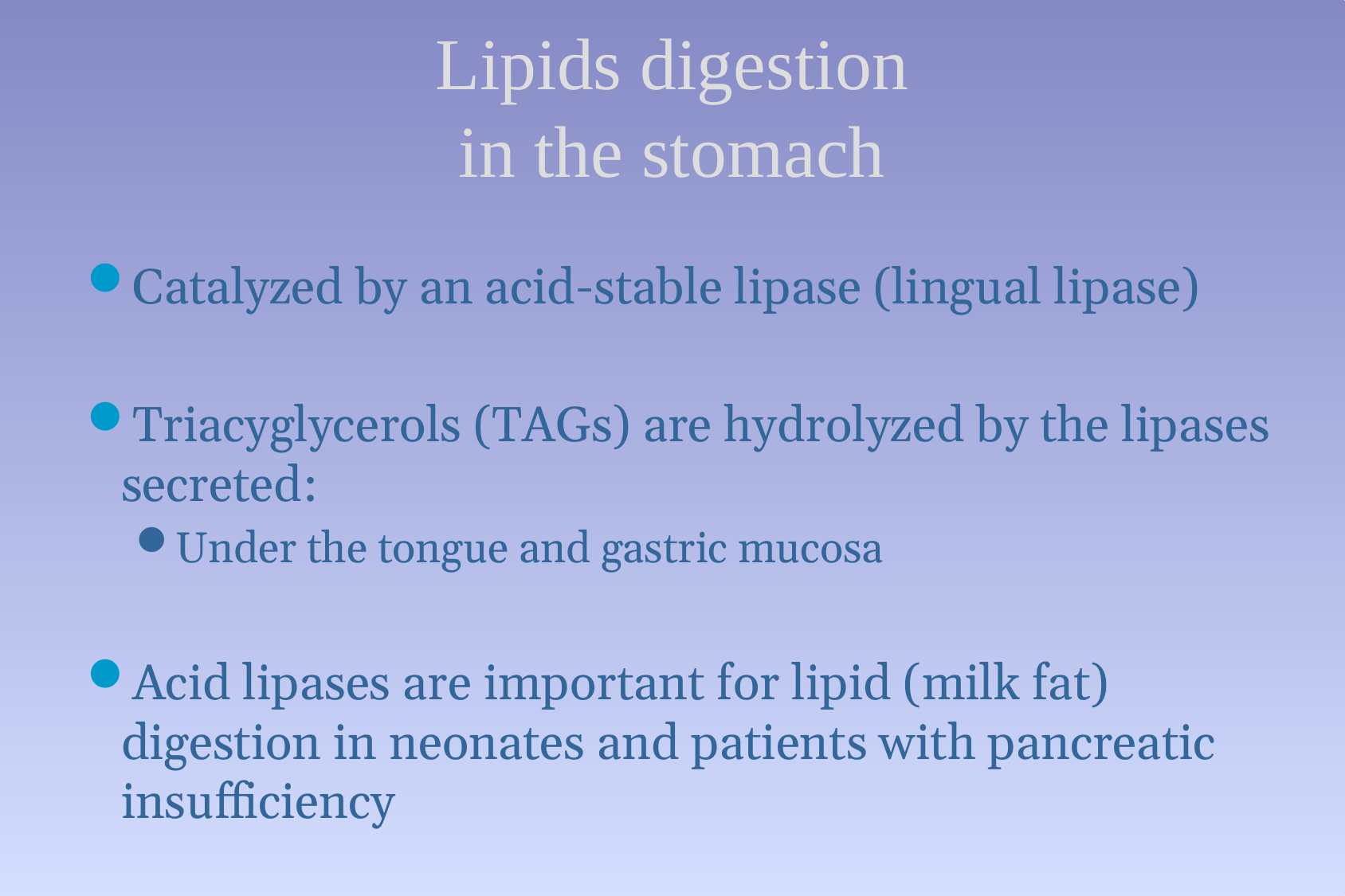

# Lipids digestion in the stomach

Catalyzed by an acid-stable lipase (lingual lipase)

Triacyglycerols (TAGs) are hydrolyzed by the lipases secreted:
Under the tongue and gastric mucosa

Acid lipases are important for lipid (milk fat) digestion in neonates and patients with pancreatic insufficiency